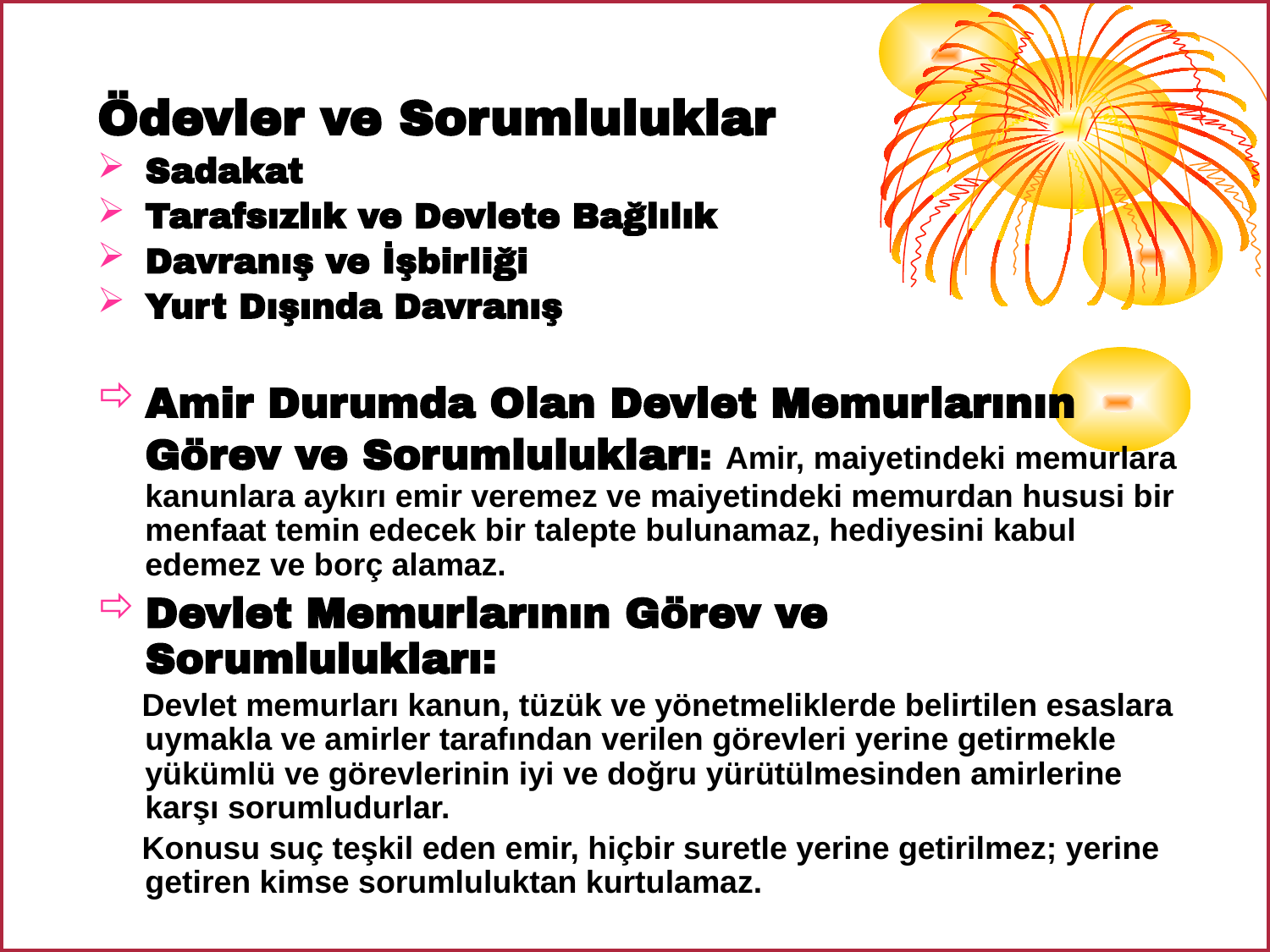

|  |
| --- |
Ödevler ve Sorumluluklar
Sadakat
Tarafsızlık ve Devlete Bağlılık
Davranış ve İşbirliği
Yurt Dışında Davranış

Amir Durumda Olan Devlet Memurlarının Görev ve Sorumlulukları: Amir, maiyetindeki memurlara kanunlara aykırı emir veremez ve maiyetindeki memurdan hususi bir menfaat temin edecek bir talepte bulunamaz, hediyesini kabul edemez ve borç alamaz.
Devlet Memurlarının Görev ve Sorumlulukları:
     Devlet memurları kanun, tüzük ve yönetmeliklerde belirtilen esaslara uymakla ve amirler tarafından verilen görevleri yerine getirmekle yükümlü ve görevlerinin iyi ve doğru yürütülmesinden amirlerine karşı sorumludurlar.
     Konusu suç teşkil eden emir, hiçbir suretle yerine getirilmez; yerine getiren kimse sorumluluktan kurtulamaz.

|  |
| --- |